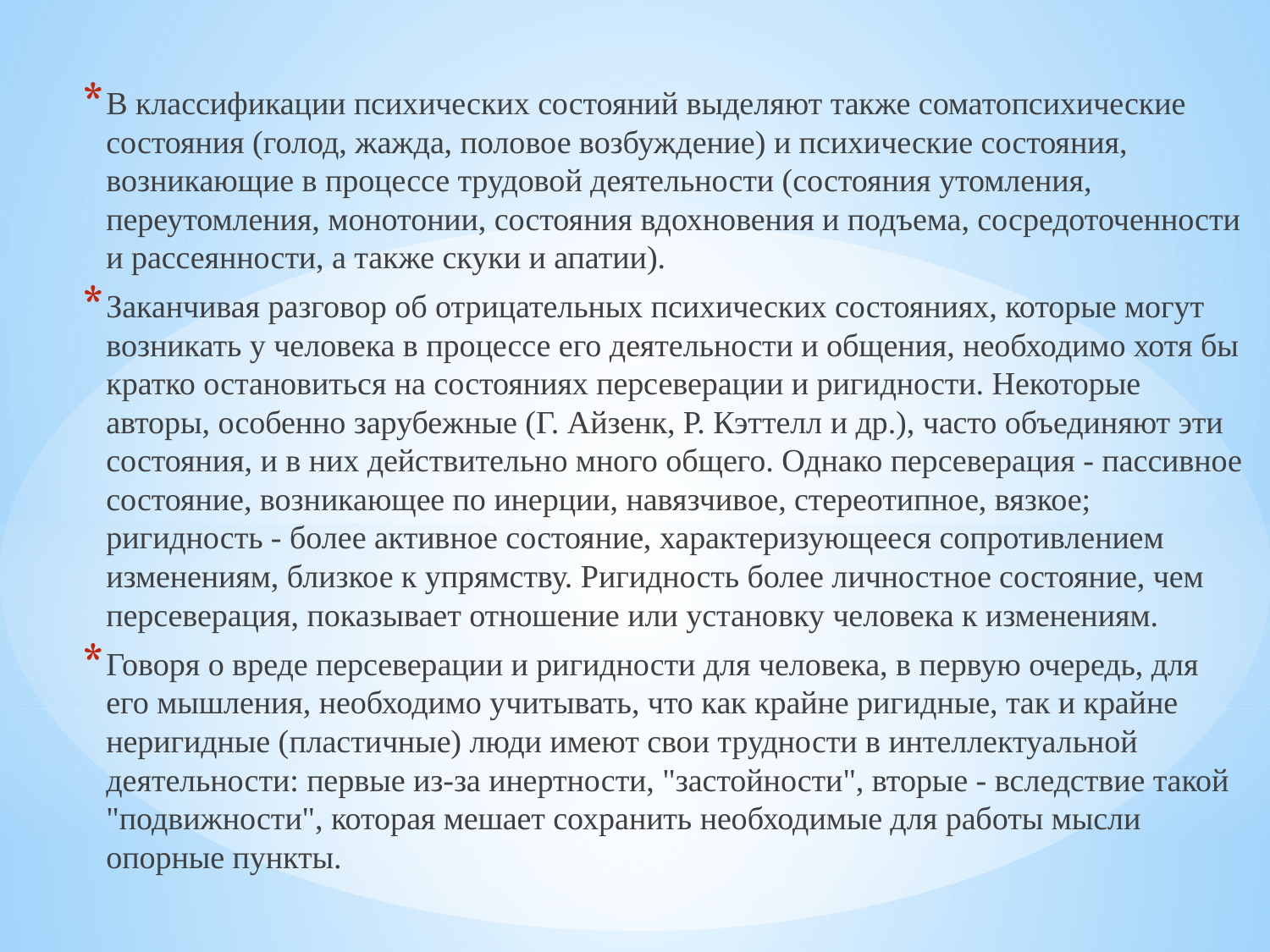

В классификации психических состояний выделяют также соматопсихические состояния (голод, жажда, половое возбуждение) и психические состояния, возникающие в процессе трудовой деятельности (состояния утомления, переутомления, монотонии, состояния вдохновения и подъема, сосредоточенности и рассеянности, а также скуки и апатии).
Заканчивая разговор об отрицательных психических состояниях, которые могут возникать у человека в процессе его деятельности и общения, необходимо хотя бы кратко остановиться на состояниях персеверации и ригидности. Некоторые авторы, особенно зарубежные (Г. Айзенк, Р. Кэттелл и др.), часто объединяют эти состояния, и в них действительно много общего. Однако персеверация - пассивное состояние, возникающее по инерции, навязчивое, стереотипное, вязкое;  ригидность - более активное состояние, характеризующееся сопротивлением изменениям, близкое к упрямству. Ригидность более личностное состояние, чем персеверация, показывает отношение или установку человека к изменениям.
Говоря о вреде персеверации и ригидности для человека, в первую очередь, для его мышления, необходимо учитывать, что как крайне ригидные, так и крайне неригидные (пластичные) люди имеют свои трудности в интеллектуальной деятельности: первые из-за инертности, "застойности", вторые - вследствие такой "подвижности", которая мешает сохранить необходимые для работы мысли опорные пункты.